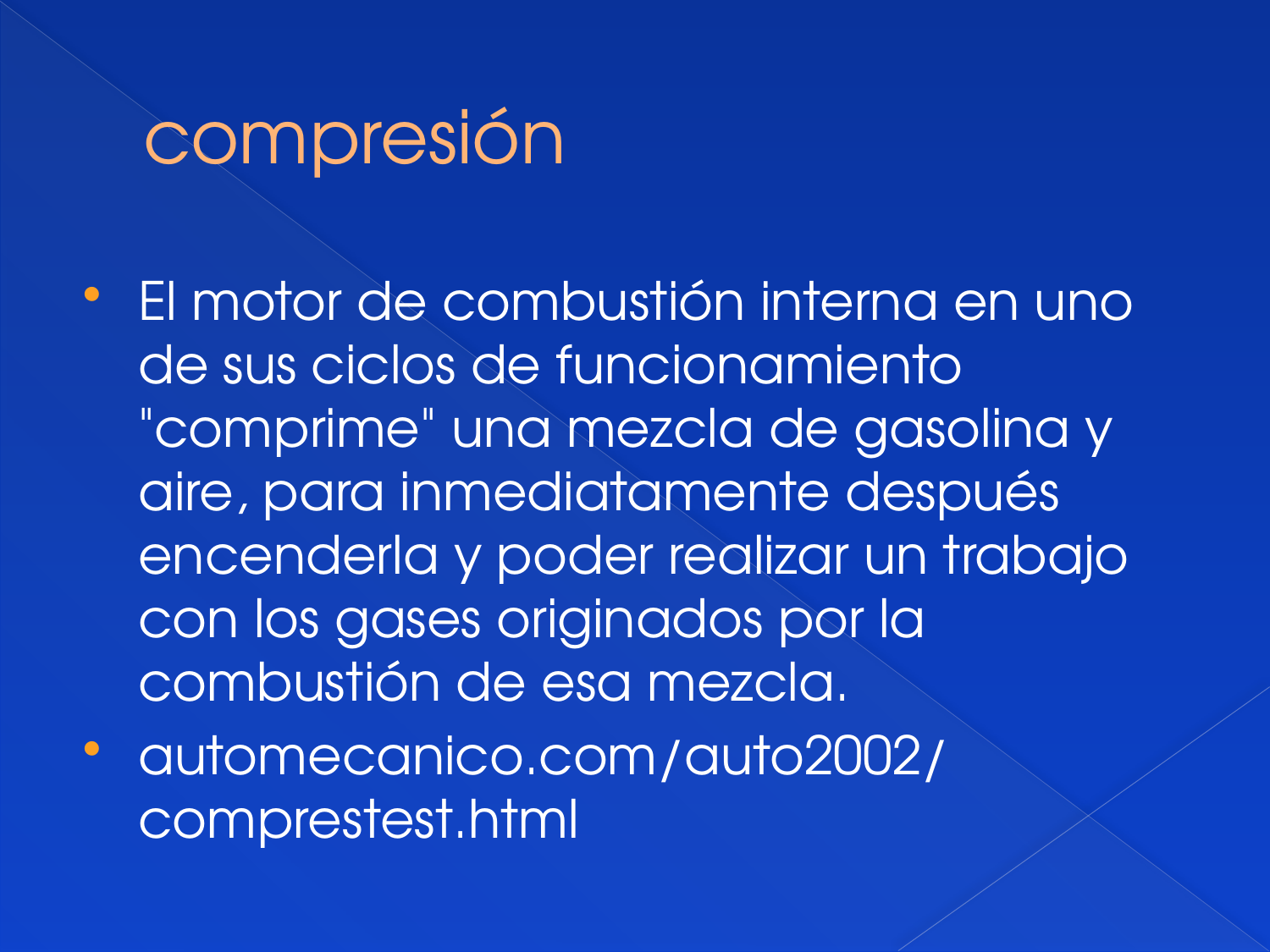

# compresión
El motor de combustión interna en uno de sus ciclos de funcionamiento "comprime" una mezcla de gasolina y aire, para inmediatamente después encenderla y poder realizar un trabajo con los gases originados por la combustión de esa mezcla.
automecanico.com/auto2002/comprestest.html‎